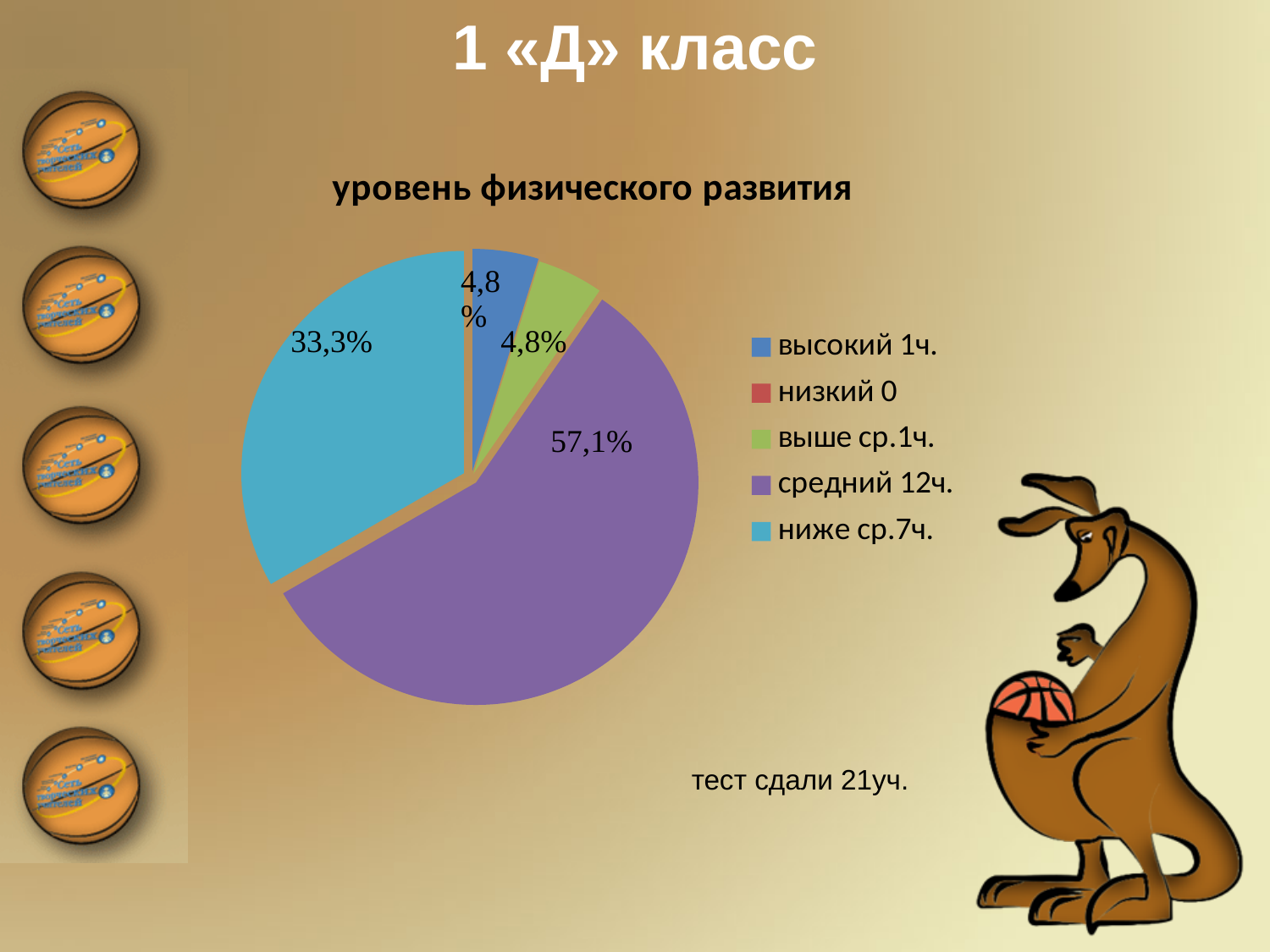

1 «Д» класс

### Chart:

| Category | уровень физического развития |
|---|---|
| высокий 1ч. | 0.048 |
| низкий 0 | 0.0 |
| выше ср.1ч. | 0.048 |
| средний 12ч. | 0.571 |
| ниже ср.7ч. | 0.333 |
тест сдали 21уч.